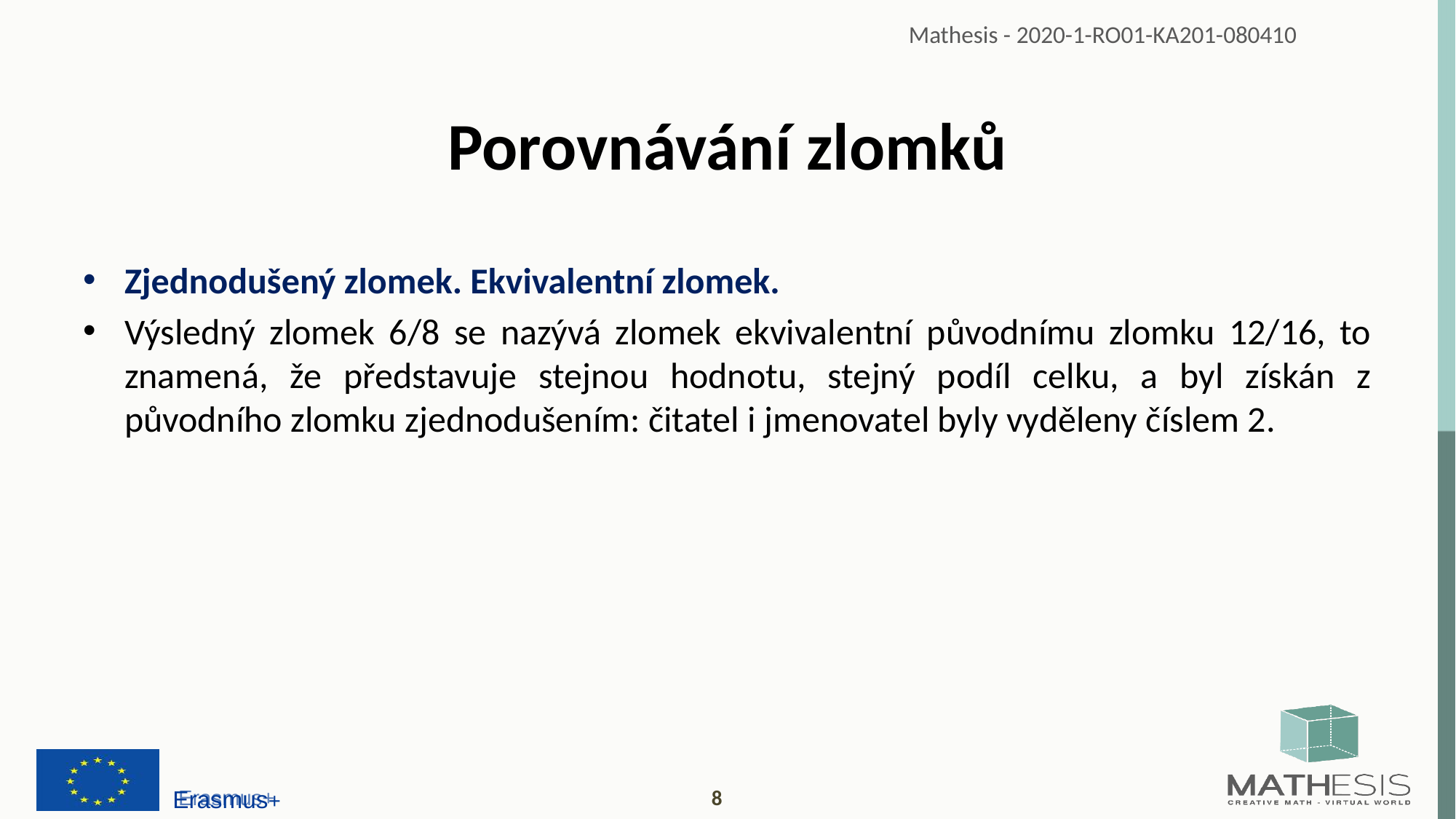

# Porovnávání zlomků
Zjednodušený zlomek. Ekvivalentní zlomek.
Výsledný zlomek 6/8 se nazývá zlomek ekvivalentní původnímu zlomku 12/16, to znamená, že představuje stejnou hodnotu, stejný podíl celku, a byl získán z původního zlomku zjednodušením: čitatel i jmenovatel byly vyděleny číslem 2.